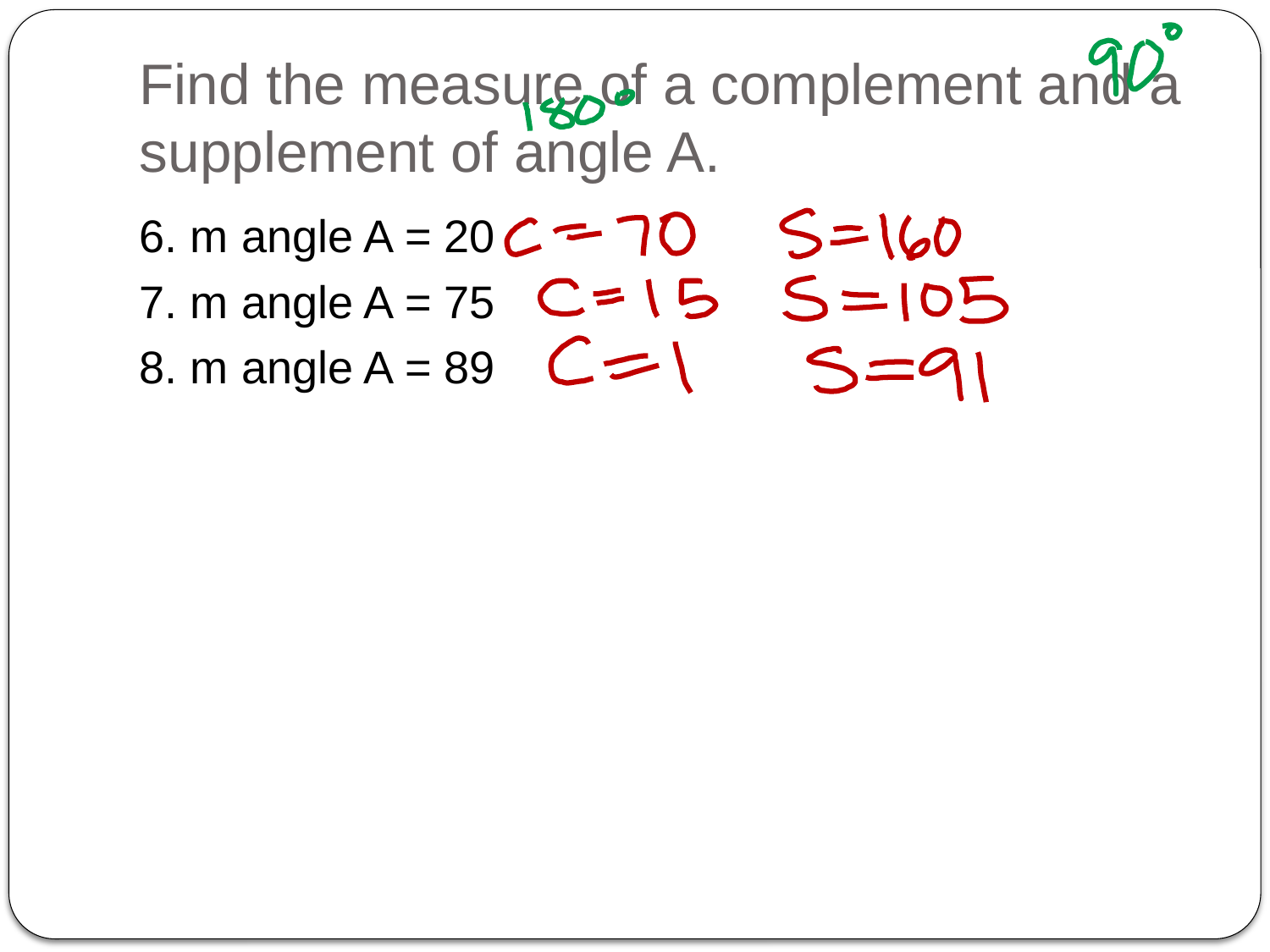

# Find the measure of a complement and a supplement of angle A.

6. m angle A = 20
7. m angle A = 75
8. m angle A = 89